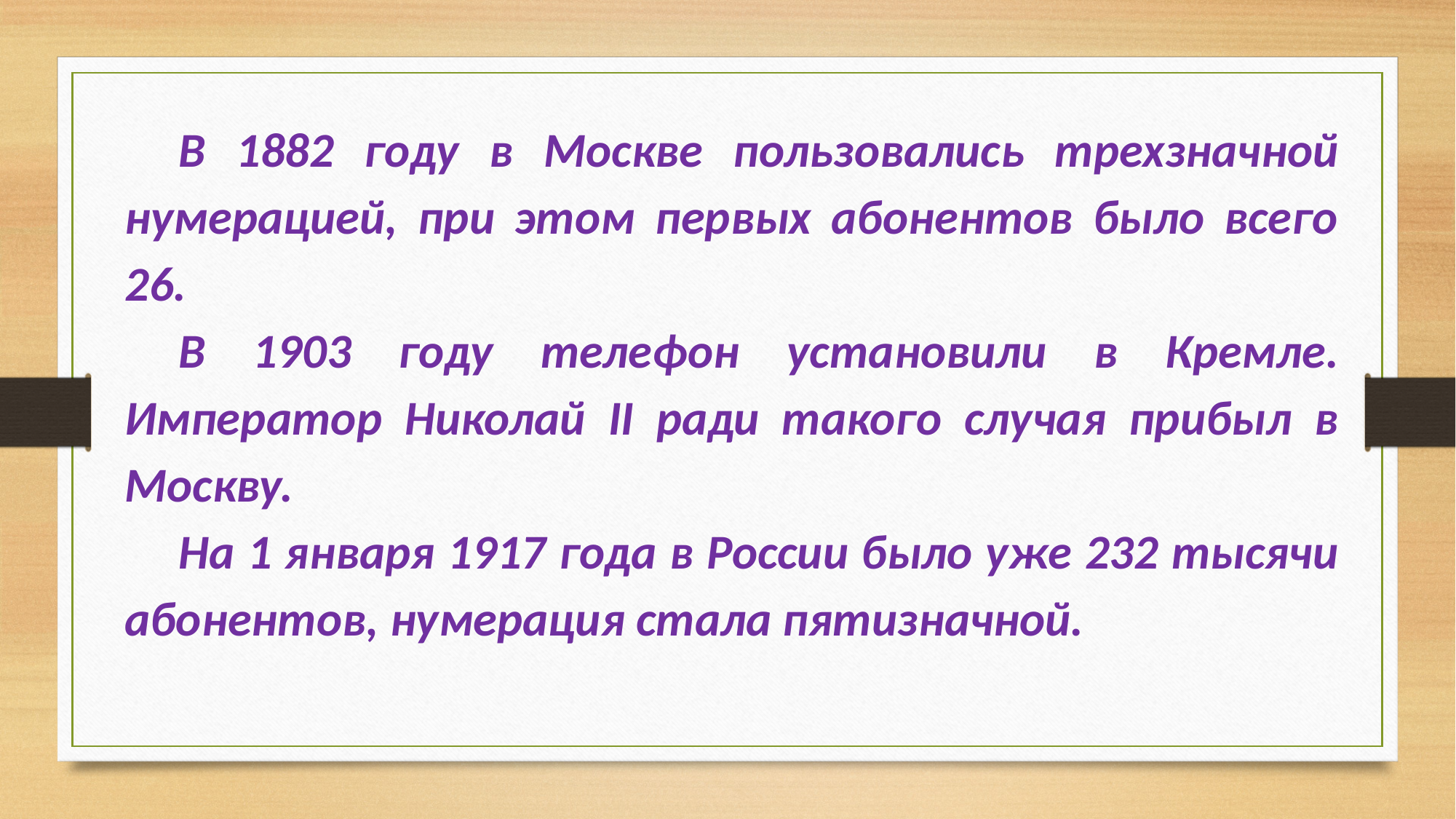

В 1882 году в Москве пользовались трехзначной нумерацией, при этом первых абонентов было всего 26.
В 1903 году телефон установили в Кремле. Император Николай II ради такого случая прибыл в Москву.
На 1 января 1917 года в России было уже 232 тысячи абонентов, нумерация стала пятизначной.